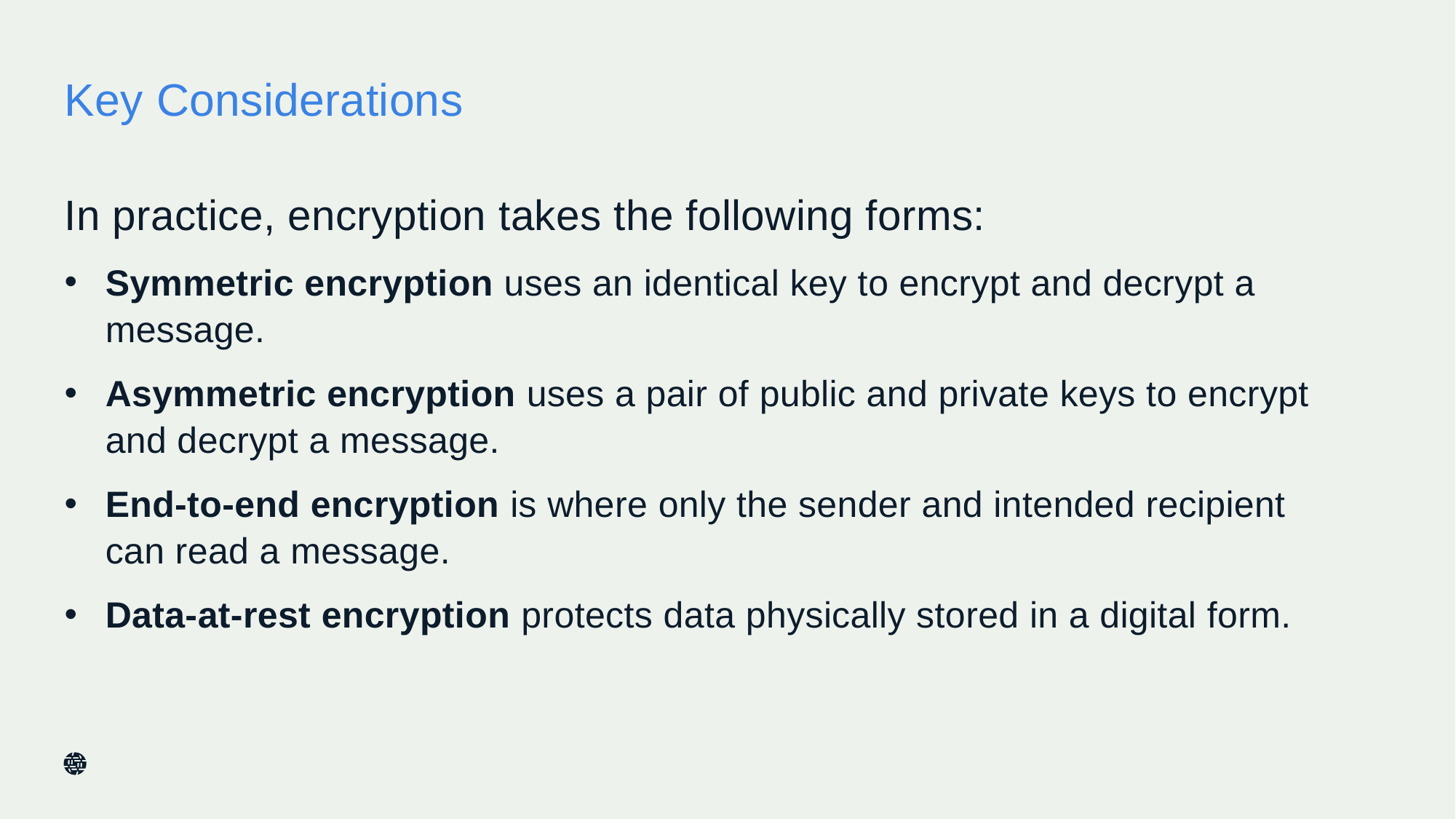

# Key Considerations
In practice, encryption takes the following forms:
Symmetric encryption uses an identical key to encrypt and decrypt a message.
Asymmetric encryption uses a pair of public and private keys to encrypt and decrypt a message.
End-to-end encryption is where only the sender and intended recipient can read a message.
Data-at-rest encryption protects data physically stored in a digital form.